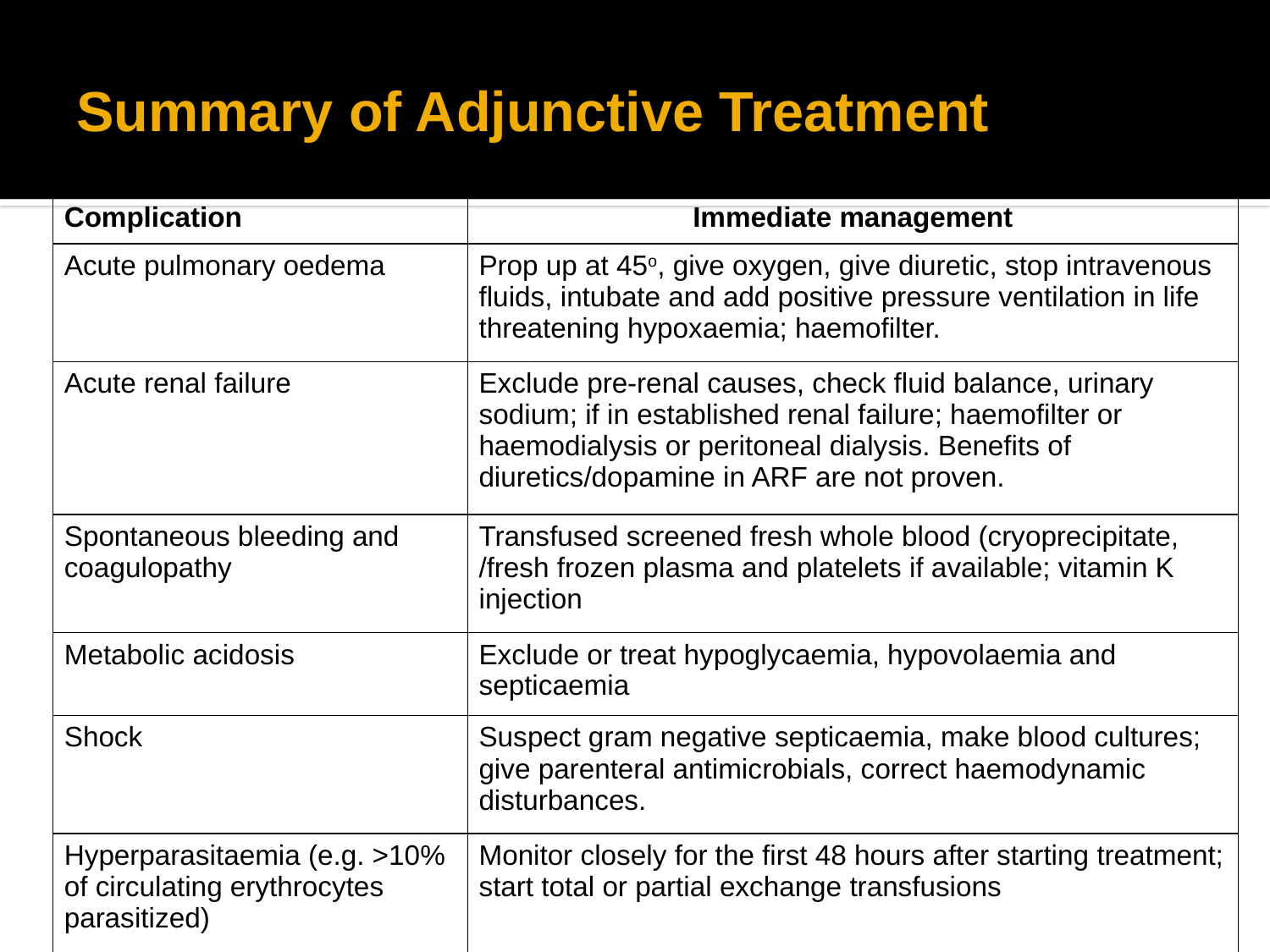

# Summary of Adjunctive Treatment
| Complication | Immediate management |
| --- | --- |
| Acute pulmonary oedema | Prop up at 45o, give oxygen, give diuretic, stop intravenous fluids, intubate and add positive pressure ventilation in life threatening hypoxaemia; haemofilter. |
| Acute renal failure | Exclude pre-renal causes, check fluid balance, urinary sodium; if in established renal failure; haemofilter or haemodialysis or peritoneal dialysis. Benefits of diuretics/dopamine in ARF are not proven. |
| Spontaneous bleeding and coagulopathy | Transfused screened fresh whole blood (cryoprecipitate, /fresh frozen plasma and platelets if available; vitamin K injection |
| Metabolic acidosis | Exclude or treat hypoglycaemia, hypovolaemia and septicaemia |
| Shock | Suspect gram negative septicaemia, make blood cultures; give parenteral antimicrobials, correct haemodynamic disturbances. |
| Hyperparasitaemia (e.g. >10% of circulating erythrocytes parasitized) | Monitor closely for the first 48 hours after starting treatment; start total or partial exchange transfusions |